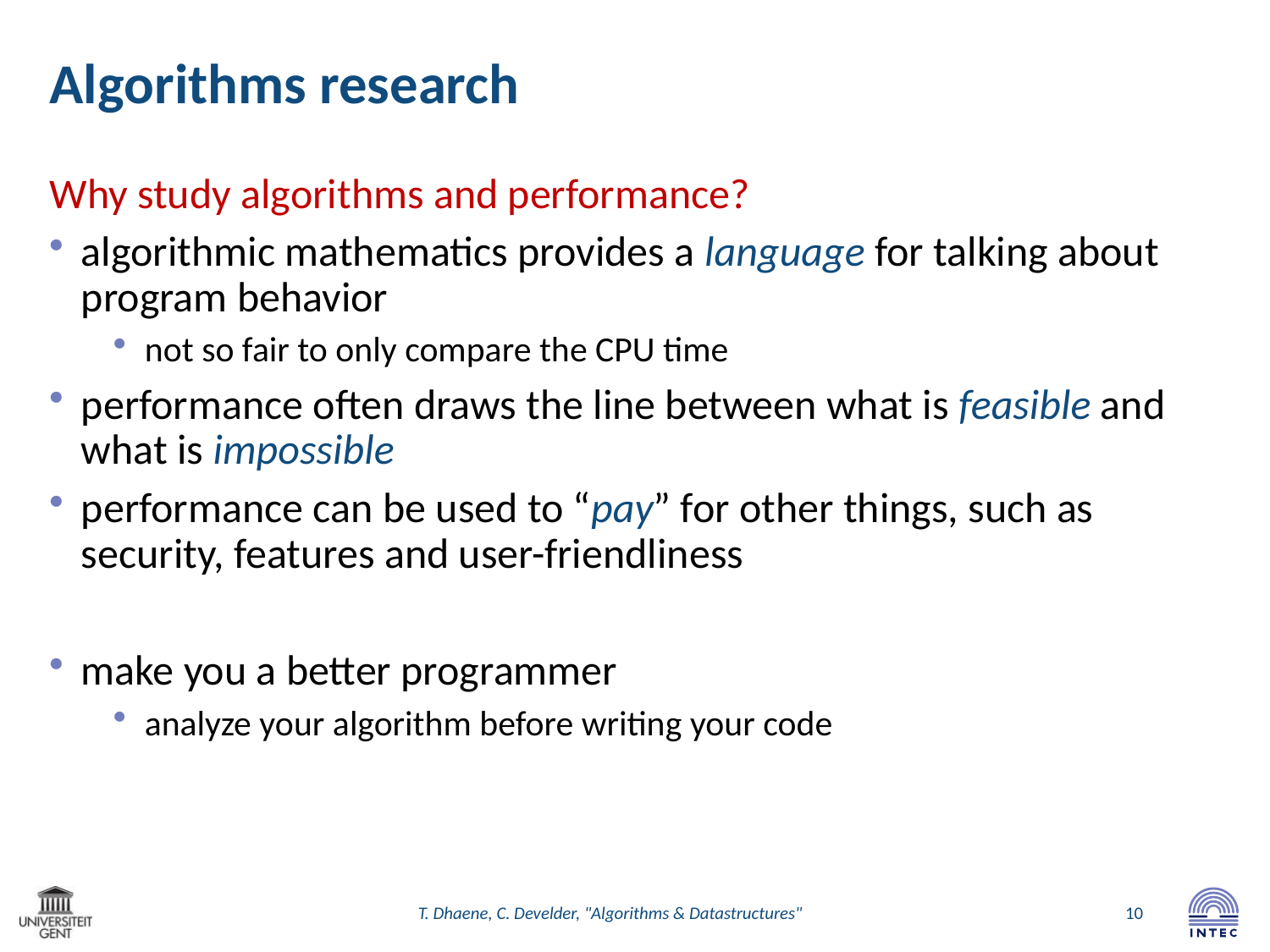

# Algorithms research
Why study algorithms and performance?
algorithmic mathematics provides a language for talking about program behavior
not so fair to only compare the CPU time
performance often draws the line between what is feasible and what is impossible
performance can be used to “pay” for other things, such as security, features and user-friendliness

make you a better programmer
analyze your algorithm before writing your code

T. Dhaene, C. Develder, "Algorithms & Datastructures"
10